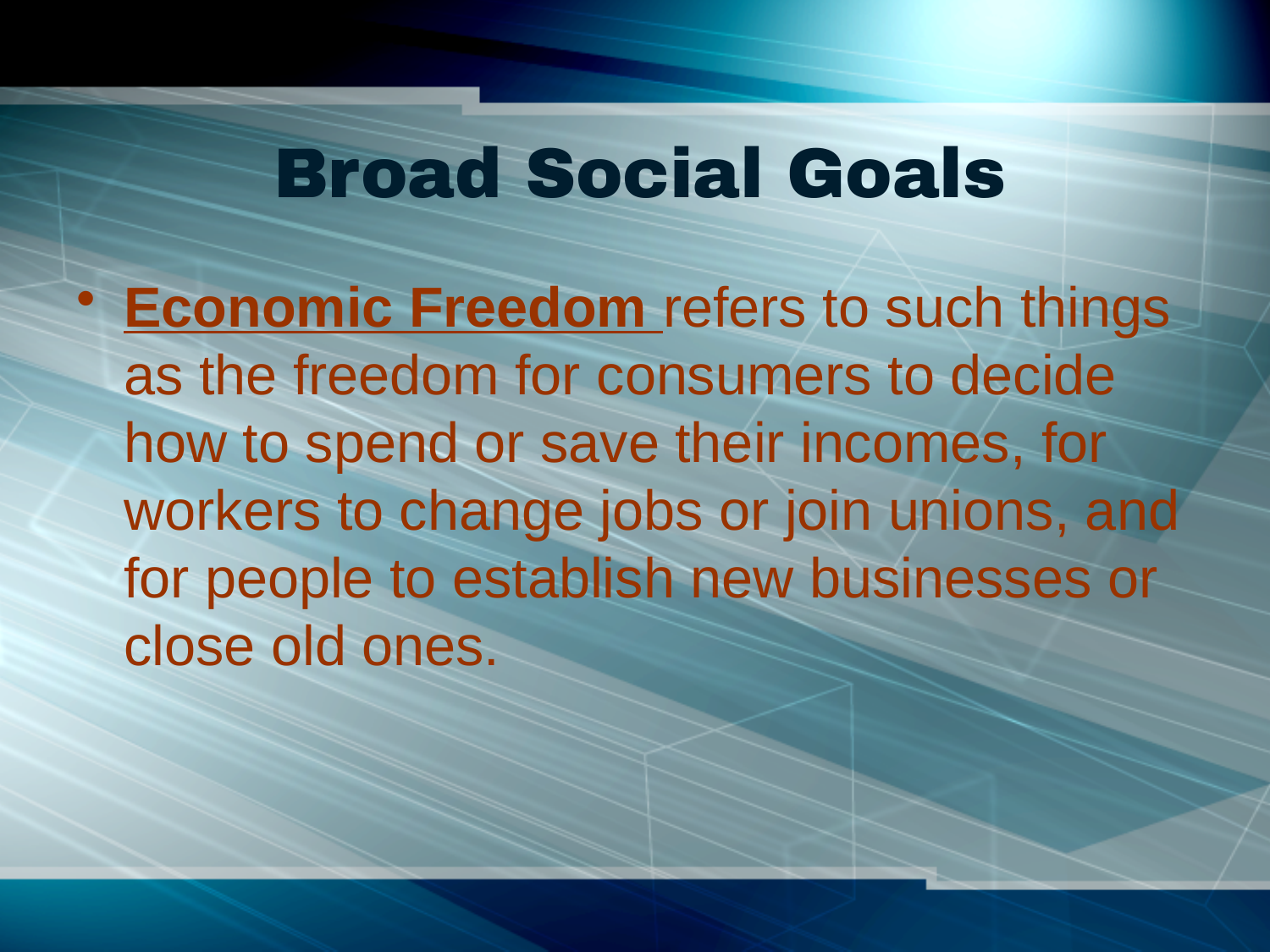

# Broad Social Goals
Economic Freedom refers to such things as the freedom for consumers to decide how to spend or save their incomes, for workers to change jobs or join unions, and for people to establish new businesses or close old ones.